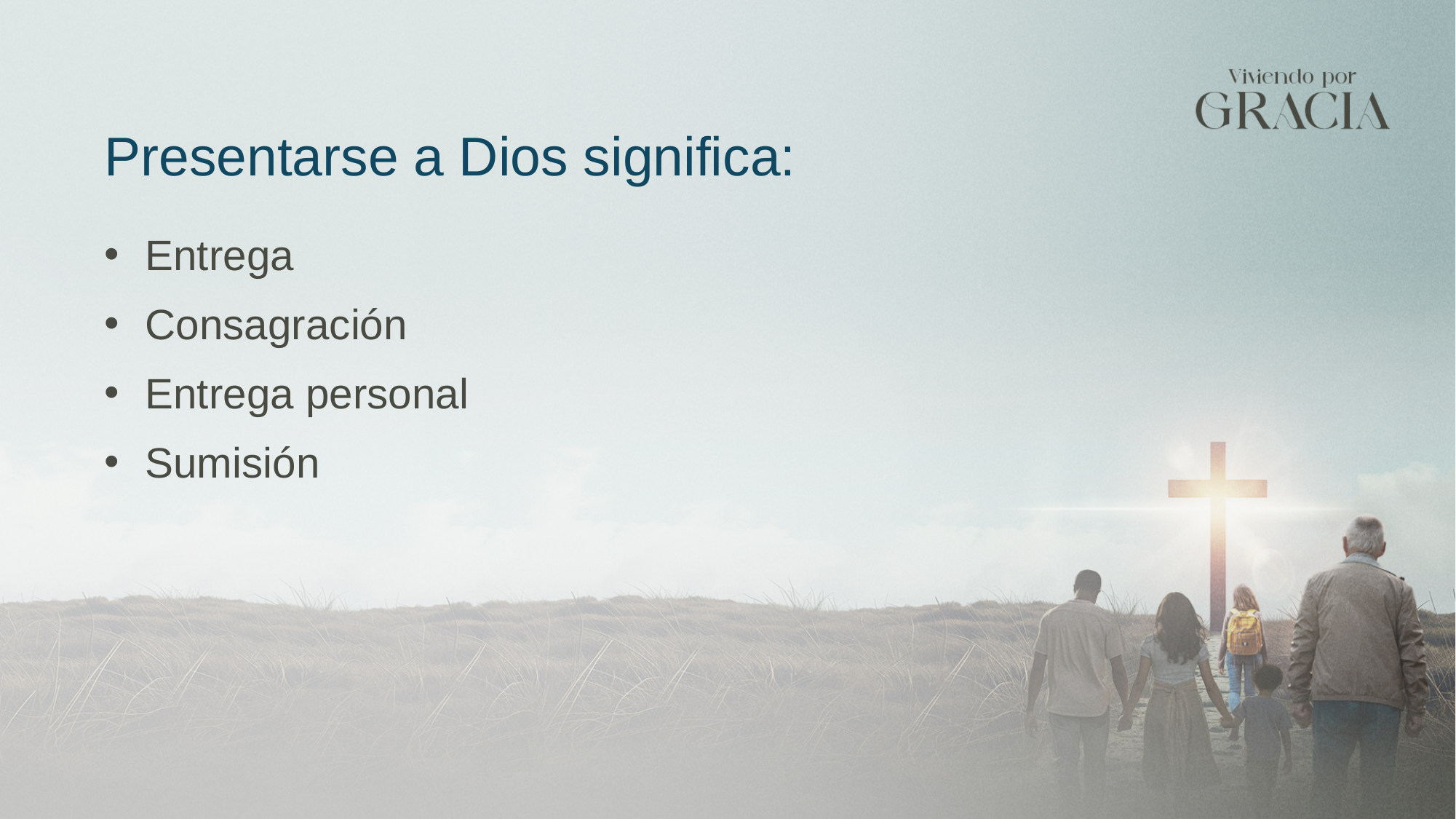

Presentarse a Dios significa:
Entrega
Consagración
Entrega personal
Sumisión